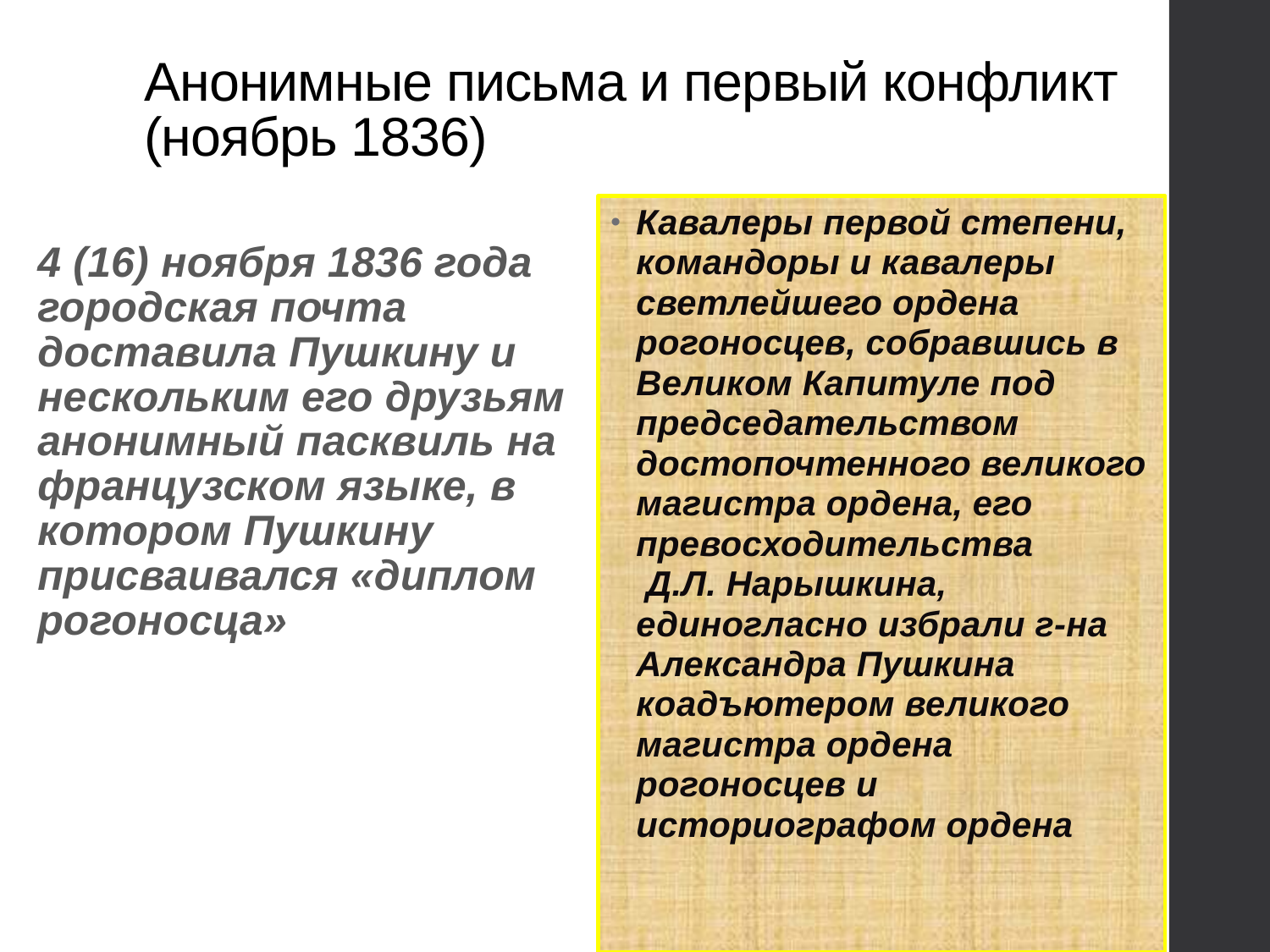

# Анонимные письма и первый конфликт (ноябрь 1836)
Кавалеры первой степени, командоры и кавалеры светлейшего ордена рогоносцев, собравшись в Великом Капитуле под председательством достопочтенного великого магистра ордена, его превосходительства             Д.Л. Нарышкина, единогласно избрали г-на Александра Пушкина коадъютером великого магистра ордена рогоносцев и историографом ордена
4 (16) ноября 1836 года городская почта доставила Пушкину и нескольким его друзьям анонимный пасквиль на французском языке, в котором Пушкину присваивался «диплом рогоносца»